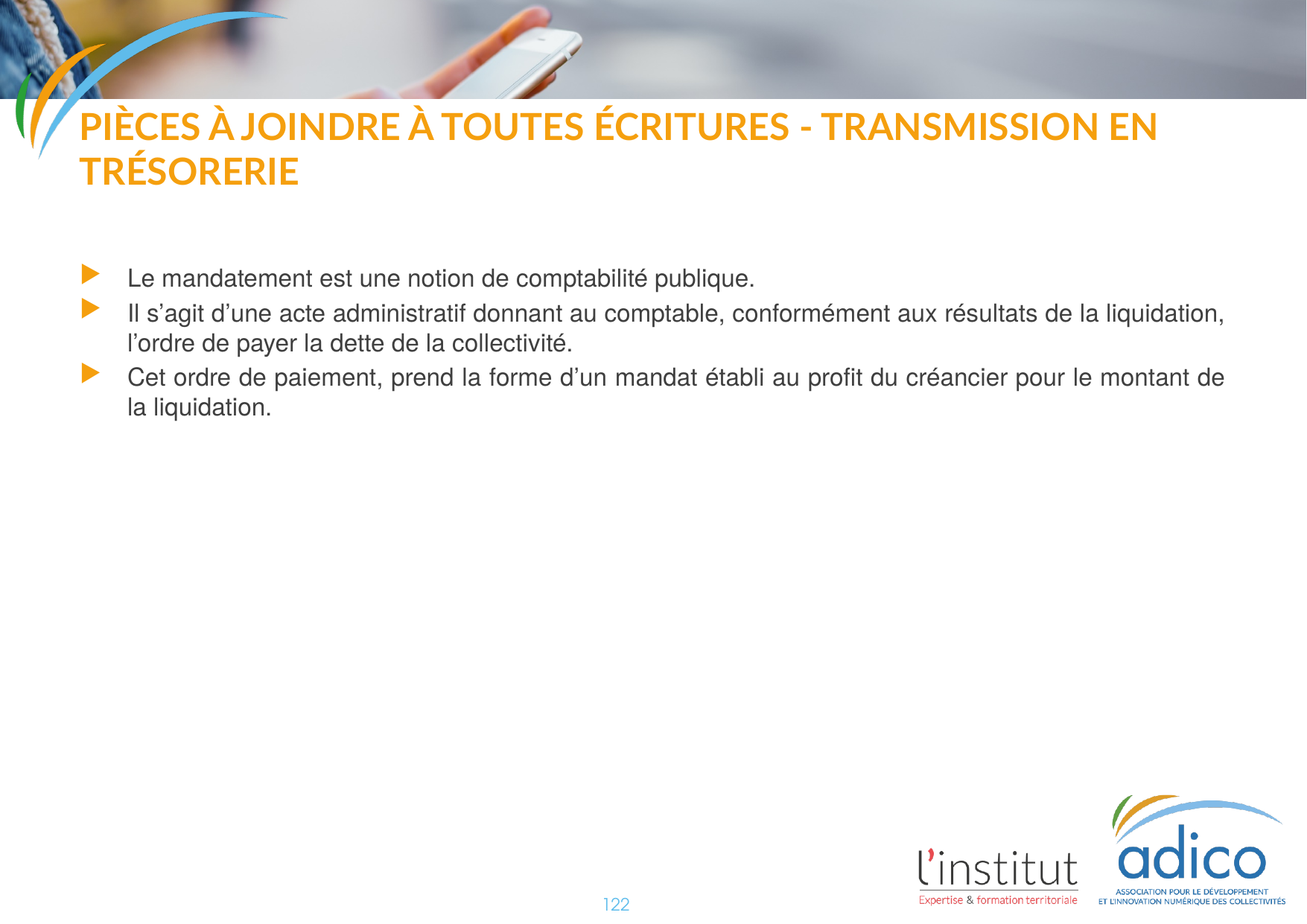

# Pièces à joindre à toutes écritures - transmission en trésorerie
Le mandatement est une notion de comptabilité publique.
Il s’agit d’une acte administratif donnant au comptable, conformément aux résultats de la liquidation, l’ordre de payer la dette de la collectivité.
Cet ordre de paiement, prend la forme d’un mandat établi au profit du créancier pour le montant de la liquidation.